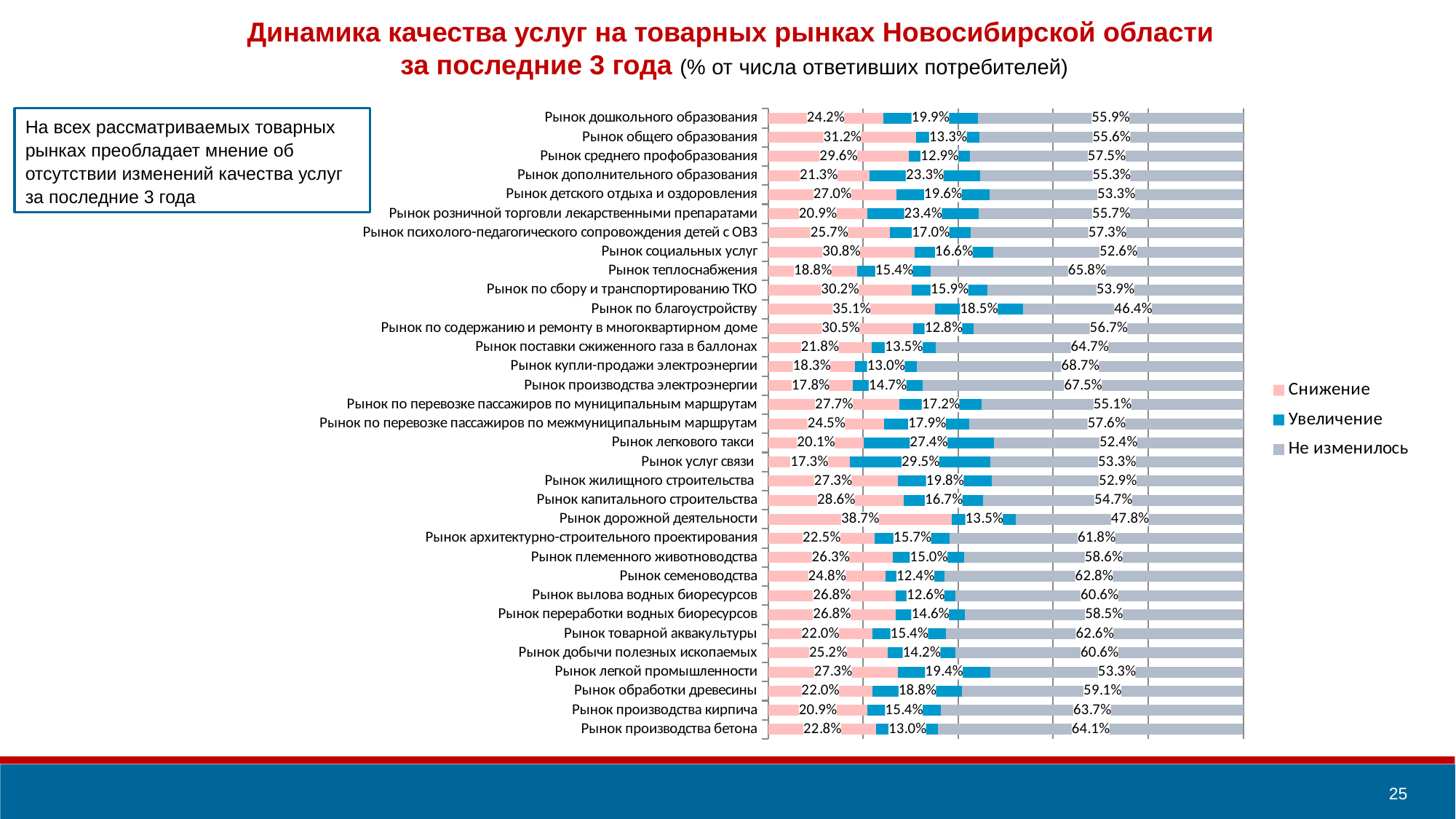

Динамика качества услуг на товарных рынках Новосибирской области
 за последние 3 года (% от числа ответивших потребителей)

### Chart

| Category | Снижение | Увеличение | Не изменилось |
|---|---|---|---|
| Рынок дошкольного образования | 0.242 | 0.199 | 0.559 |
| Рынок общего образования | 0.312 | 0.133 | 0.556 |
| Рынок среднего профобразования | 0.296 | 0.129 | 0.575 |
| Рынок дополнительного образования | 0.213 | 0.233 | 0.553 |
| Рынок детского отдыха и оздоровления | 0.27 | 0.196 | 0.533 |
| Рынок розничной торговли лекарственными препаратами | 0.209 | 0.234 | 0.557 |
| Рынок психолого-педагогического сопровождения детей с ОВЗ | 0.257 | 0.17 | 0.573 |
| Рынок социальных услуг | 0.308 | 0.166 | 0.526 |
| Рынок теплоснабжения | 0.188 | 0.154 | 0.658 |
| Рынок по сбору и транспортированию ТКО | 0.302 | 0.159 | 0.539 |
| Рынок по благоустройству | 0.351 | 0.185 | 0.464 |
| Рынок по содержанию и ремонту в многоквартирном доме | 0.305 | 0.128 | 0.567 |
| Рынок поставки сжиженного газа в баллонах | 0.218 | 0.135 | 0.647 |
| Рынок купли-продажи электроэнергии | 0.183 | 0.13 | 0.687 |
| Рынок производства электроэнергии | 0.178 | 0.147 | 0.675 |
| Рынок по перевозке пассажиров по муниципальным маршрутам | 0.277 | 0.172 | 0.551 |
| Рынок по перевозке пассажиров по межмуниципальным маршрутам | 0.245 | 0.179 | 0.576 |
| Рынок легкового такси  | 0.201 | 0.274 | 0.524 |
| Рынок услуг связи  | 0.173 | 0.295 | 0.533 |
| Рынок жилищного строительства  | 0.273 | 0.198 | 0.529 |
| Рынок капитального строительства | 0.286 | 0.167 | 0.547 |
| Рынок дорожной деятельности | 0.387 | 0.135 | 0.478 |
| Рынок архитектурно-строительного проектирования | 0.225 | 0.157 | 0.618 |
| Рынок племенного животноводства | 0.263 | 0.15 | 0.586 |
| Рынок семеноводства | 0.248 | 0.124 | 0.628 |
| Рынок вылова водных биоресурсов | 0.268 | 0.126 | 0.606 |
| Рынок переработки водных биоресурсов | 0.268 | 0.146 | 0.585 |
| Рынок товарной аквакультуры | 0.22 | 0.154 | 0.626 |
| Рынок добычи полезных ископаемых | 0.252 | 0.142 | 0.606 |
| Рынок легкой промышленности | 0.273 | 0.194 | 0.533 |
| Рынок обработки древесины | 0.22 | 0.188 | 0.591 |
| Рынок производства кирпича | 0.209 | 0.154 | 0.637 |
| Рынок производства бетона | 0.228 | 0.13 | 0.641 |
На всех рассматриваемых товарных рынках преобладает мнение об отсутствии изменений качества услуг за последние 3 года
25